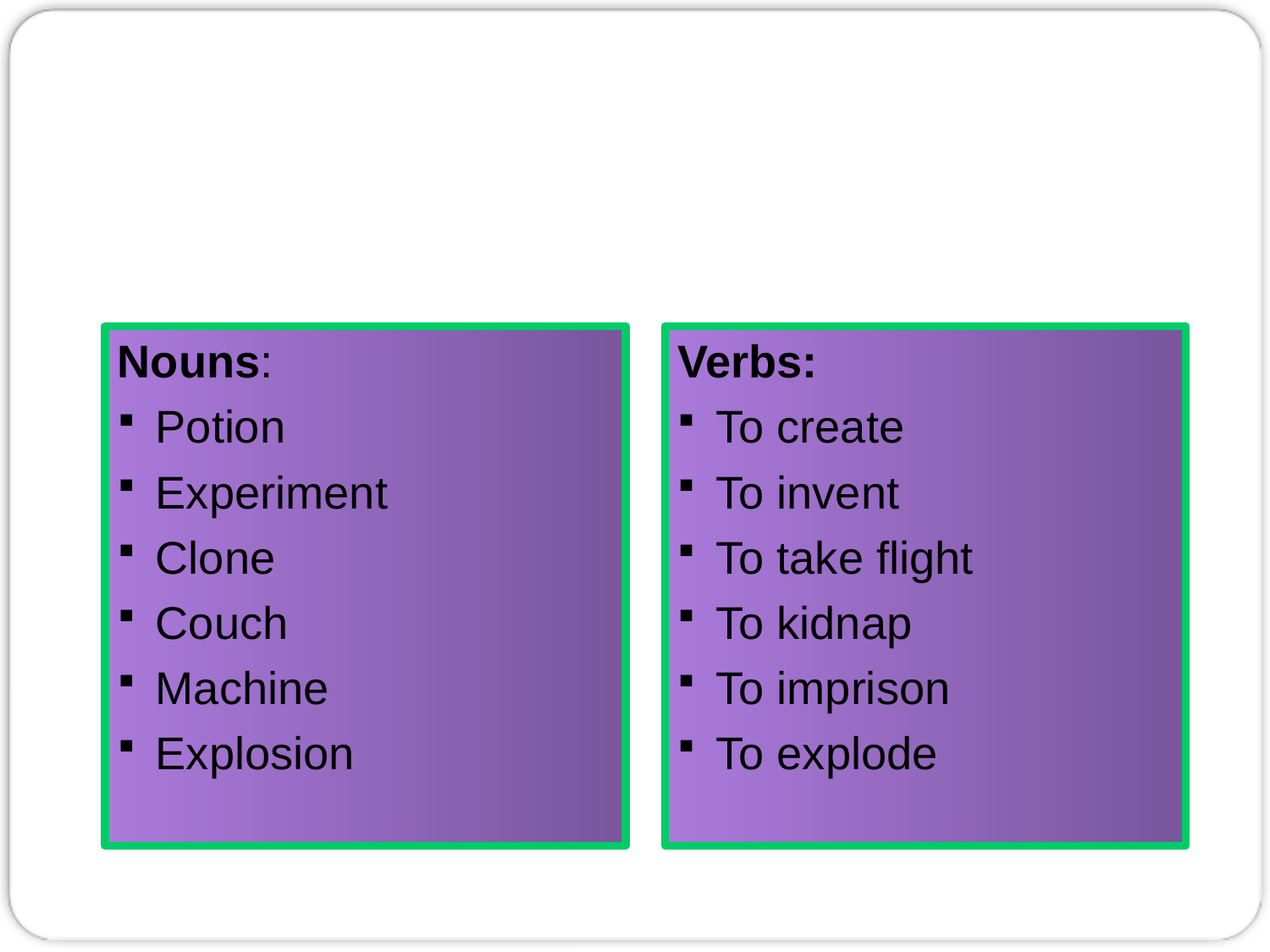

#
Nouns:
Potion
Experiment
Clone
Couch
Machine
Explosion

Verbs:
To create
To invent
To take flight
To kidnap
To imprison
To explode